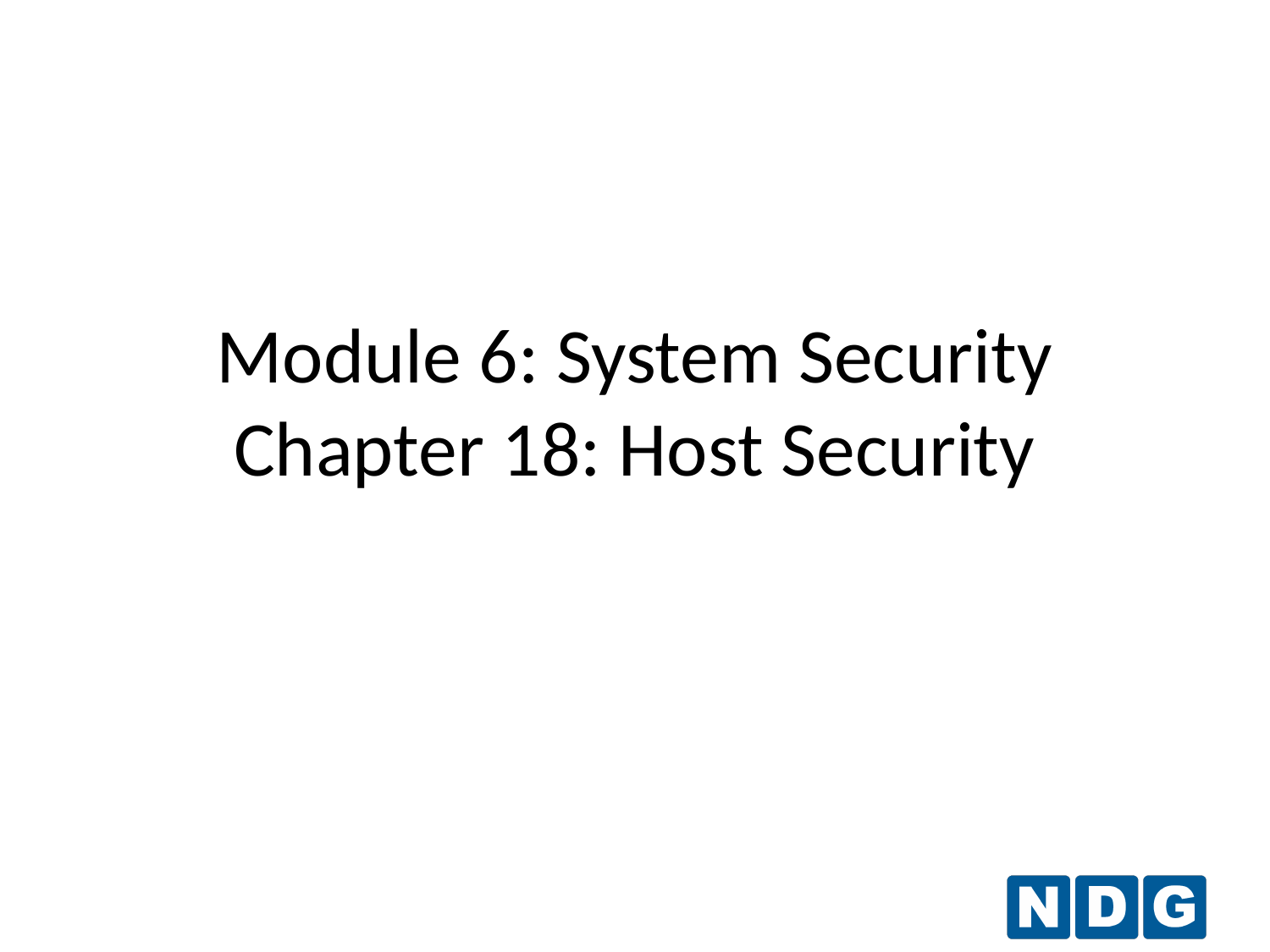

# Module 6: System Security Chapter 18: Host Security